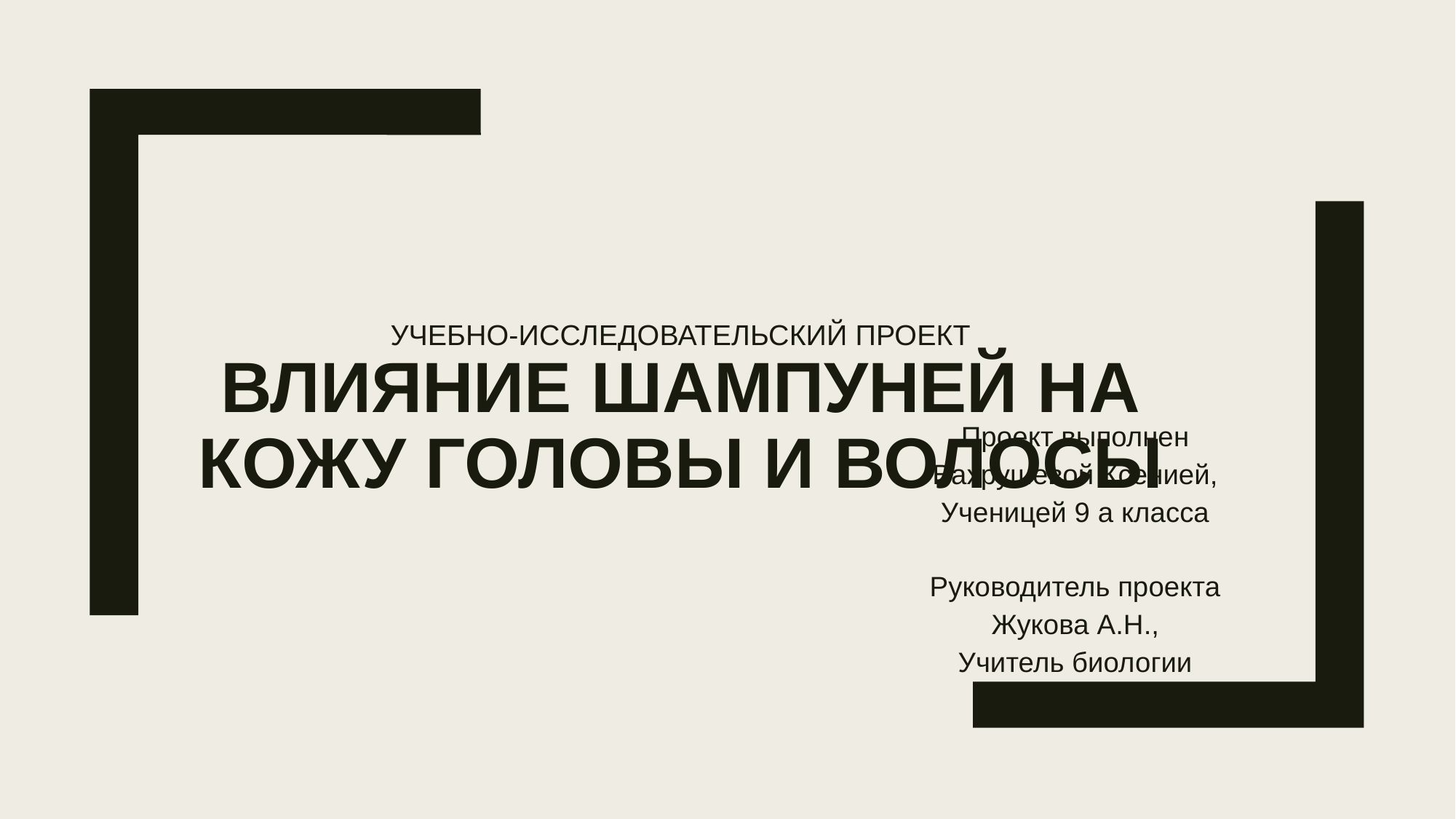

# Учебно-исследовательский проект Влияние шампуней на кожу головы и волосы
Проект выполнен
Вахрушевой Ксенией,
Ученицей 9 а класса

Руководитель проекта
Жукова А.Н.,
Учитель биологии